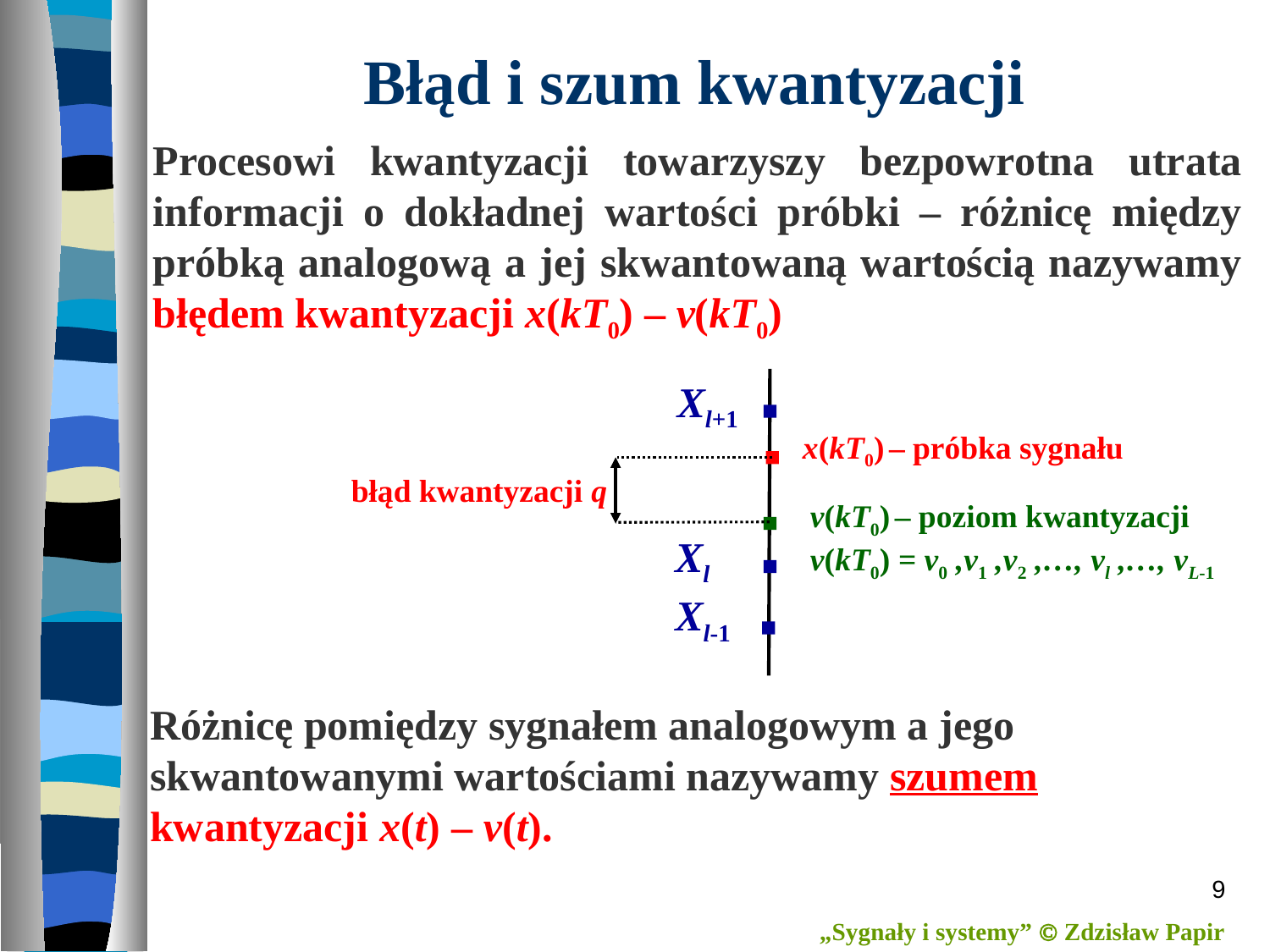

Błąd i szum kwantyzacji
Procesowi kwantyzacji towarzyszy bezpowrotna utrata informacji o dokładnej wartości próbki – różnicę między próbką analogową a jej skwantowaną wartością nazywamy błędem kwantyzacji x(kT0) – v(kT0)
Xl+1

x(kT0) – próbka sygnału

błąd kwantyzacji q
v(kT0) – poziom kwantyzacji
v(kT0) = v0 ,v1 ,v2 ,…, vl ,…, vL-1

Xl

Xl-1

Różnicę pomiędzy sygnałem analogowym a jego  skwantowanymi wartościami nazywamy szumem kwantyzacji x(t) – v(t).
9
„Sygnały i systemy” © Zdzisław Papir